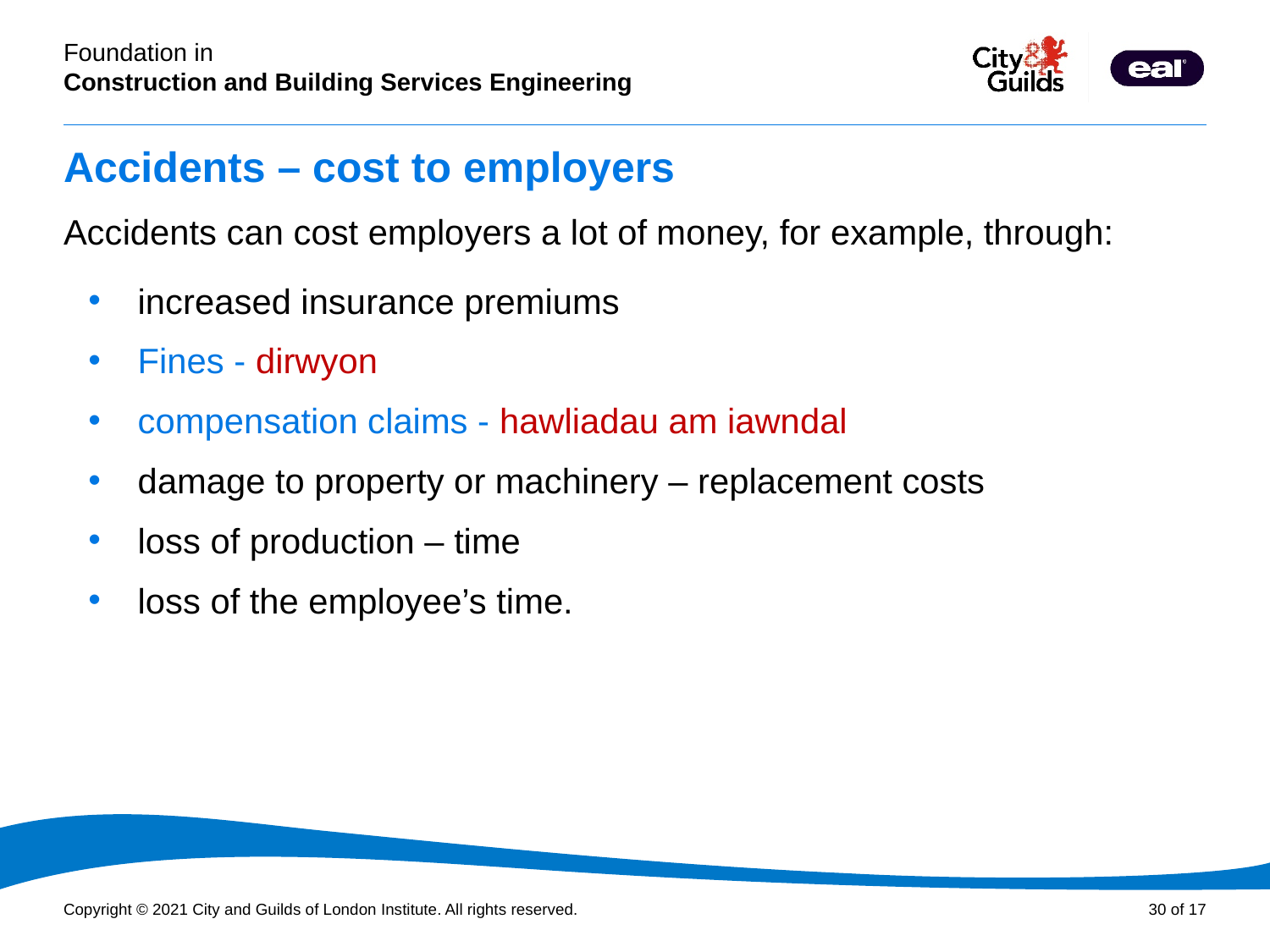

# Accidents – cost to employers
Accidents can cost employers a lot of money, for example, through:
increased insurance premiums
Fines - dirwyon
compensation claims - hawliadau am iawndal
damage to property or machinery – replacement costs
loss of production – time
loss of the employee’s time.